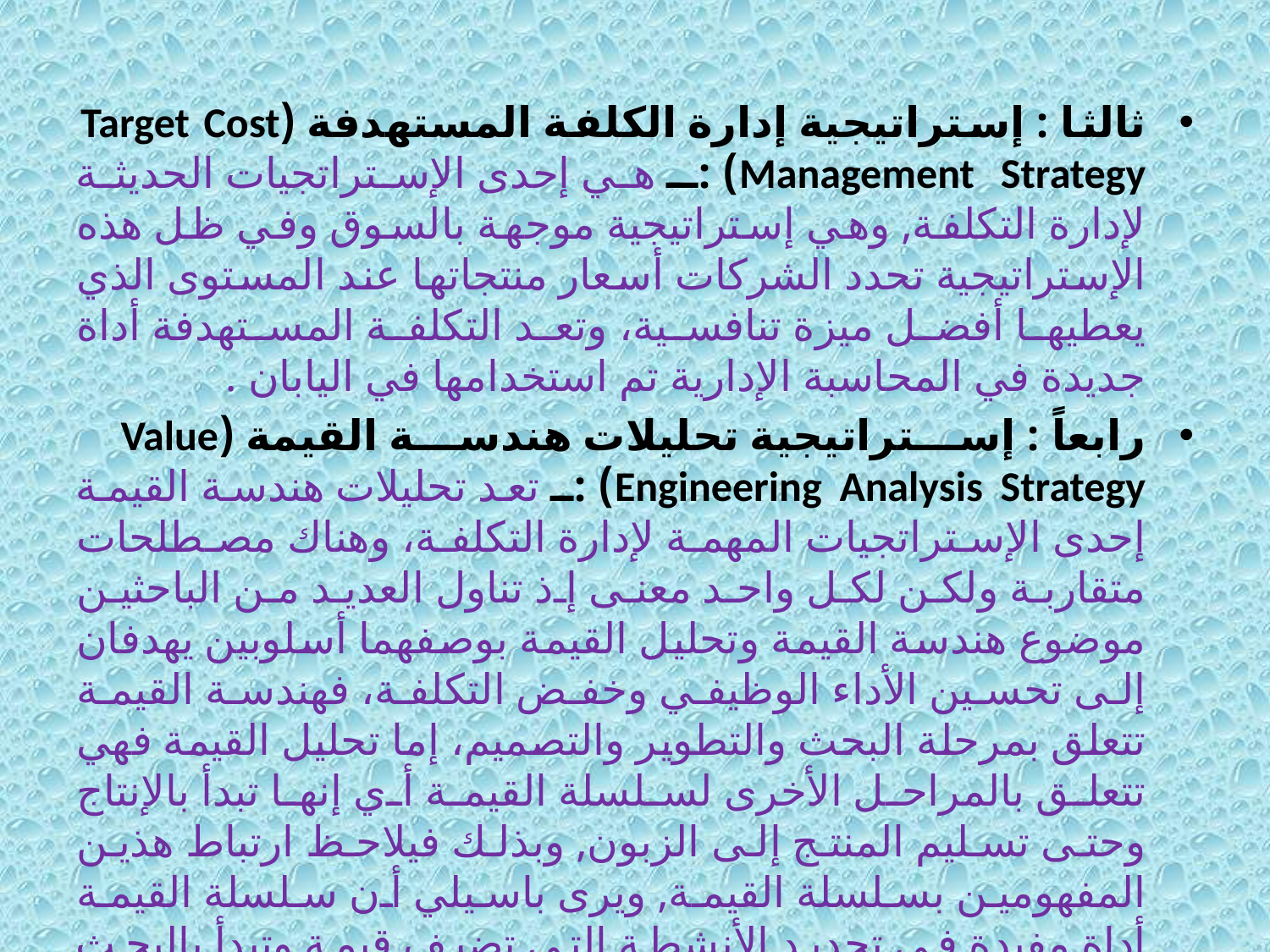

ثالثا : إستراتيجية إدارة الكلفة المستهدفة (Target Cost Management Strategy) :ـ هي إحدى الإستراتجيات الحديثة لإدارة التكلفة, وهي إستراتيجية موجهة بالسوق وفي ظل هذه الإستراتيجية تحدد الشركات أسعار منتجاتها عند المستوى الذي يعطيها أفضل ميزة تنافسية، وتعد التكلفة المستهدفة أداة جديدة في المحاسبة الإدارية تم استخدامها في اليابان .
رابعاً : إستراتيجية تحليلات هندسة القيمة (Value Engineering Analysis Strategy) :ـ تعد تحليلات هندسة القيمة إحدى الإستراتجيات المهمة لإدارة التكلفة، وهناك مصطلحات متقاربة ولكن لكل واحد معنى إذ تناول العديد من الباحثين موضوع هندسة القيمة وتحليل القيمة بوصفهما أسلوبين يهدفان إلى تحسين الأداء الوظيفي وخفض التكلفة، فهندسة القيمة تتعلق بمرحلة البحث والتطوير والتصميم، إما تحليل القيمة فهي تتعلق بالمراحل الأخرى لسلسلة القيمة أي إنها تبدأ بالإنتاج وحتى تسليم المنتج إلى الزبون, وبذلك فيلاحظ ارتباط هذين المفهومين بسلسلة القيمة, ويرى باسيلي أن سلسلة القيمة أداة مفيدة في تحديد الأنشطة التي تضيف قيمة وتبدأ بالبحث والتطوير وحتى خدمة .